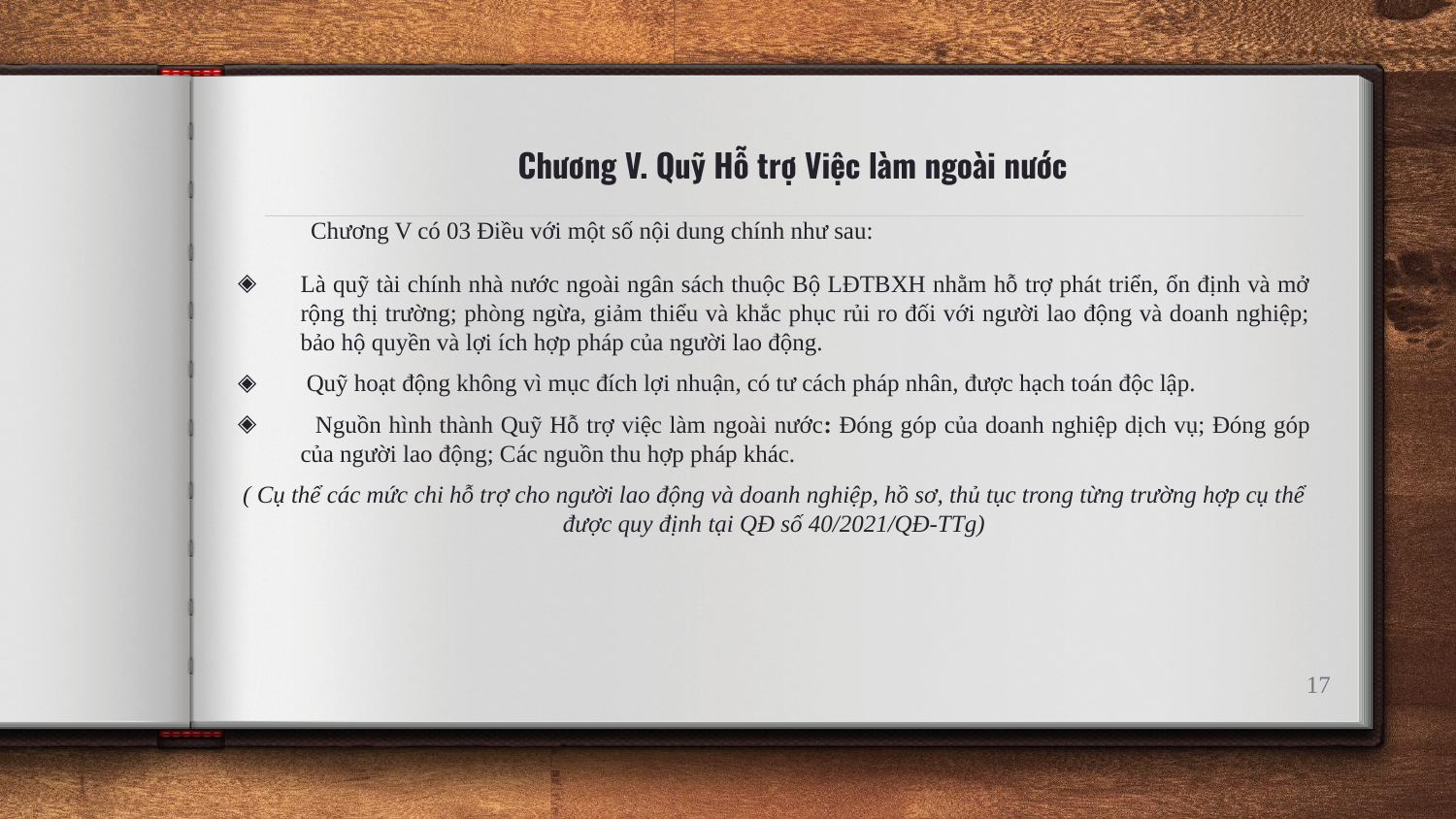

# Chương V. Quỹ Hỗ trợ Việc làm ngoài nước
            Chương V có 03 Điều với một số nội dung chính như sau:
Là quỹ tài chính nhà nước ngoài ngân sách thuộc Bộ LĐTBXH nhằm hỗ trợ phát triển, ổn định và mở rộng thị trường; phòng ngừa, giảm thiểu và khắc phục rủi ro đối với người lao động và doanh nghiệp; bảo hộ quyền và lợi ích hợp pháp của người lao động.
 Quỹ hoạt động không vì mục đích lợi nhuận, có tư cách pháp nhân, được hạch toán độc lập.
  Nguồn hình thành Quỹ Hỗ trợ việc làm ngoài nước: Đóng góp của doanh nghiệp dịch vụ; Đóng góp của người lao động; Các nguồn thu hợp pháp khác.
( Cụ thể các mức chi hỗ trợ cho người lao động và doanh nghiệp, hồ sơ, thủ tục trong từng trường hợp cụ thể được quy định tại QĐ số 40/2021/QĐ-TTg)
17